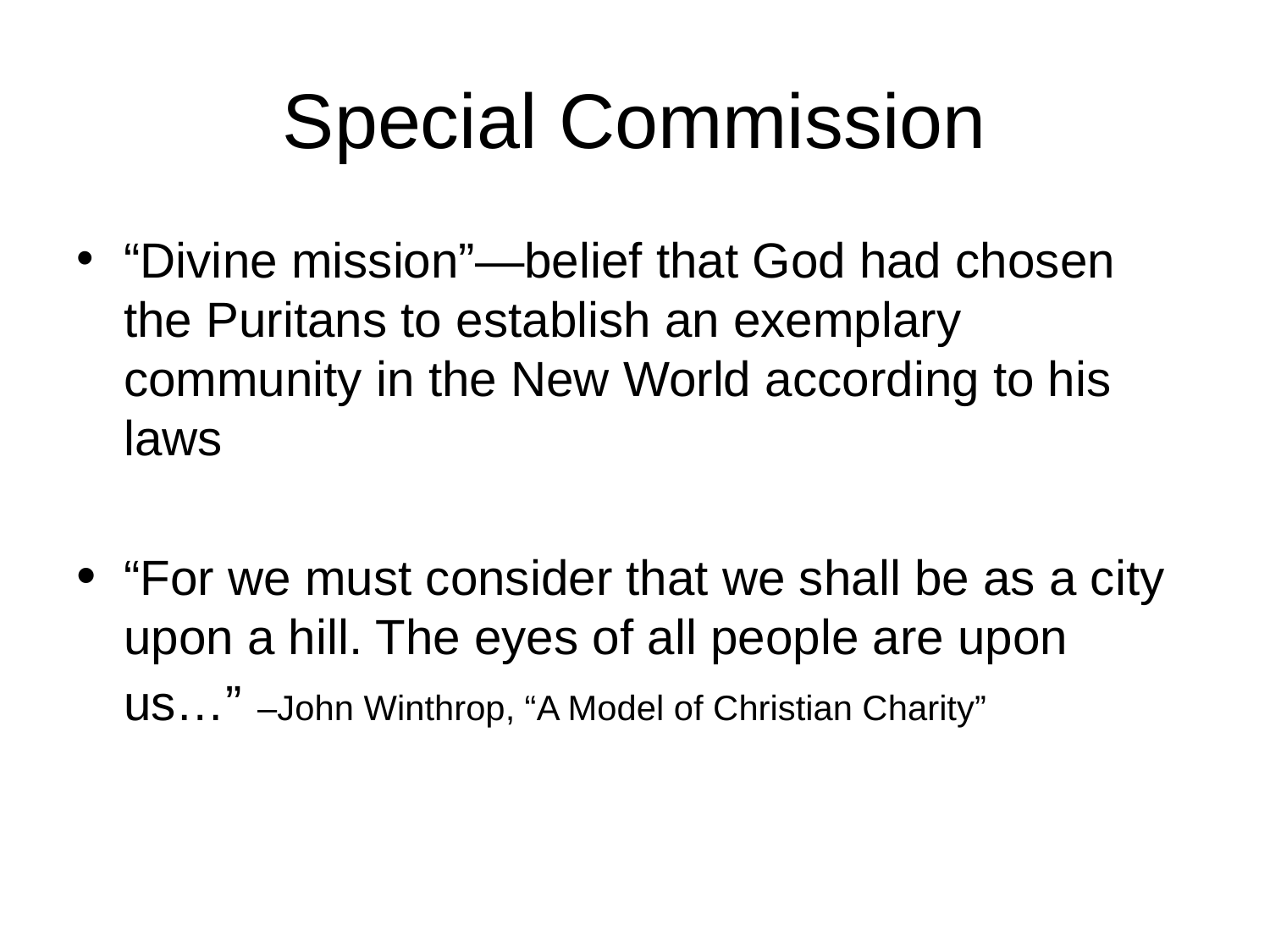

# Special Commission
“Divine mission”—belief that God had chosen the Puritans to establish an exemplary community in the New World according to his laws

“For we must consider that we shall be as a city upon a hill. The eyes of all people are upon us…” –John Winthrop, “A Model of Christian Charity”